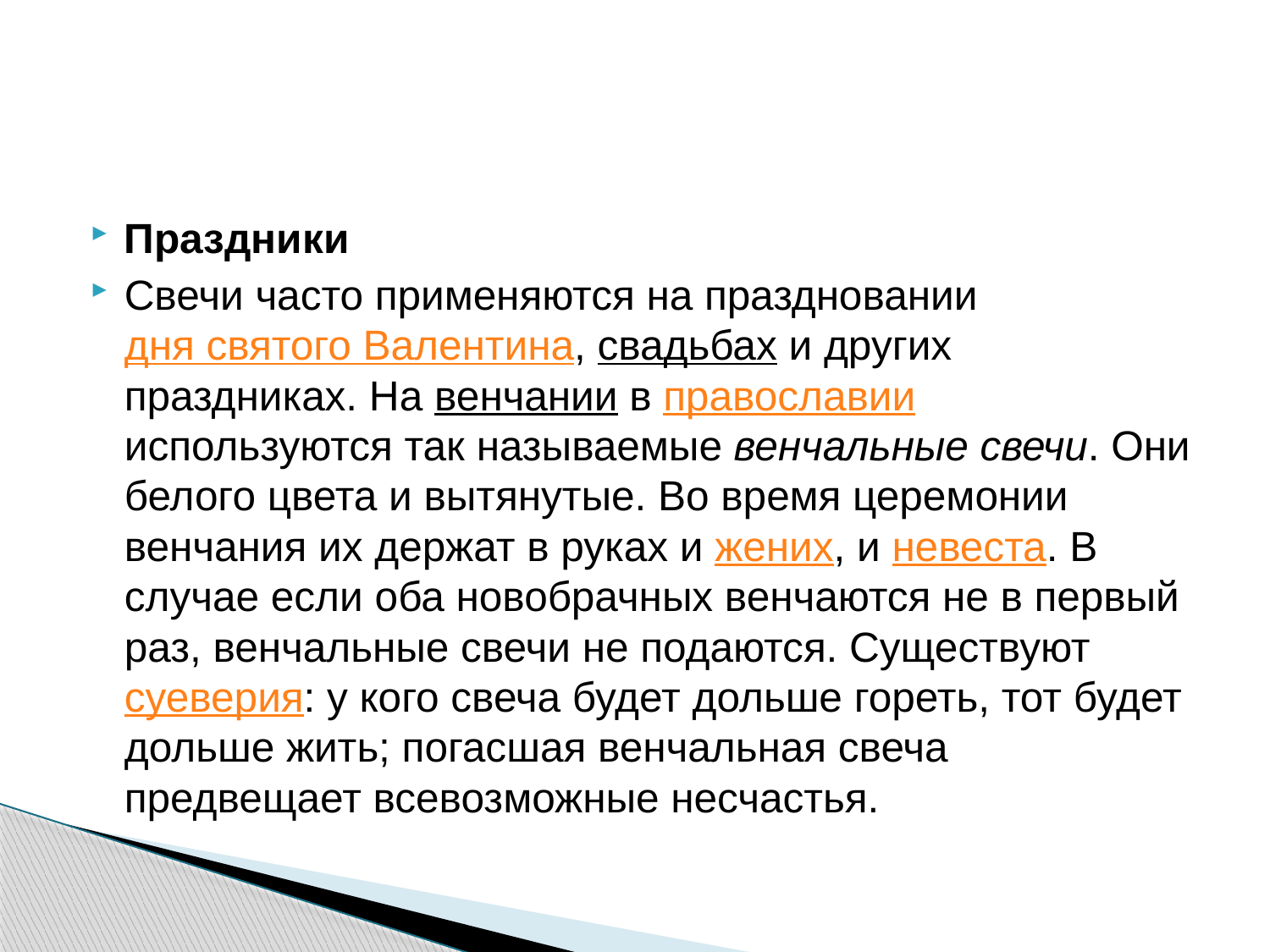

#
Праздники
Свечи часто применяются на праздновании дня святого Валентина, свадьбах и других праздниках. На венчании в православии используются так называемые венчальные свечи. Они белого цвета и вытянутые. Во время церемонии венчания их держат в руках и жених, и невеста. В случае если оба новобрачных венчаются не в первый раз, венчальные свечи не подаются. Существуют суеверия: у кого свеча будет дольше гореть, тот будет дольше жить; погасшая венчальная свеча предвещает всевозможные несчастья.